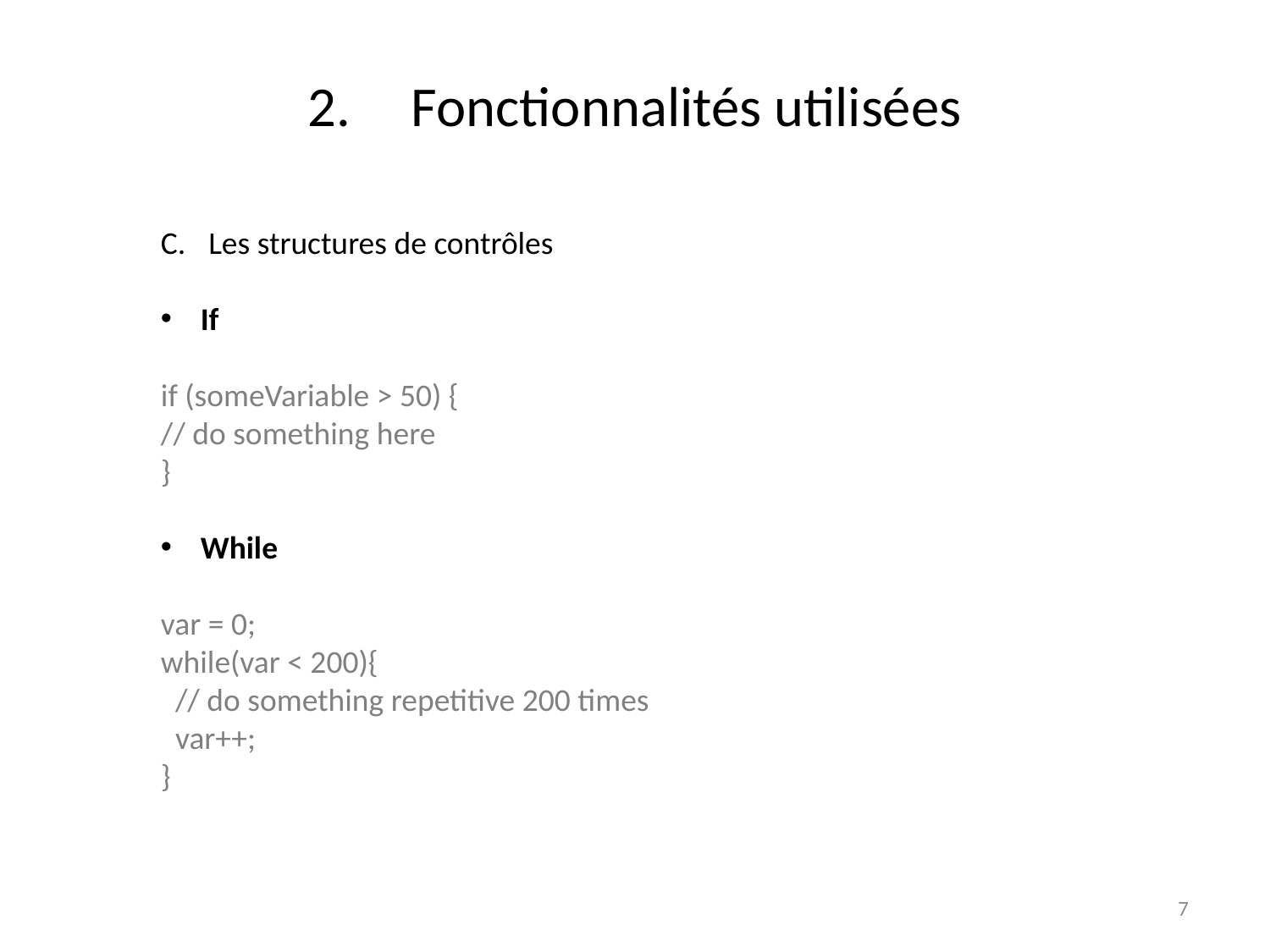

# Fonctionnalités utilisées
Les structures de contrôles

If

if (someVariable > 50) {
// do something here
}

While

var = 0;
while(var < 200){
  // do something repetitive 200 times
  var++;
}

7